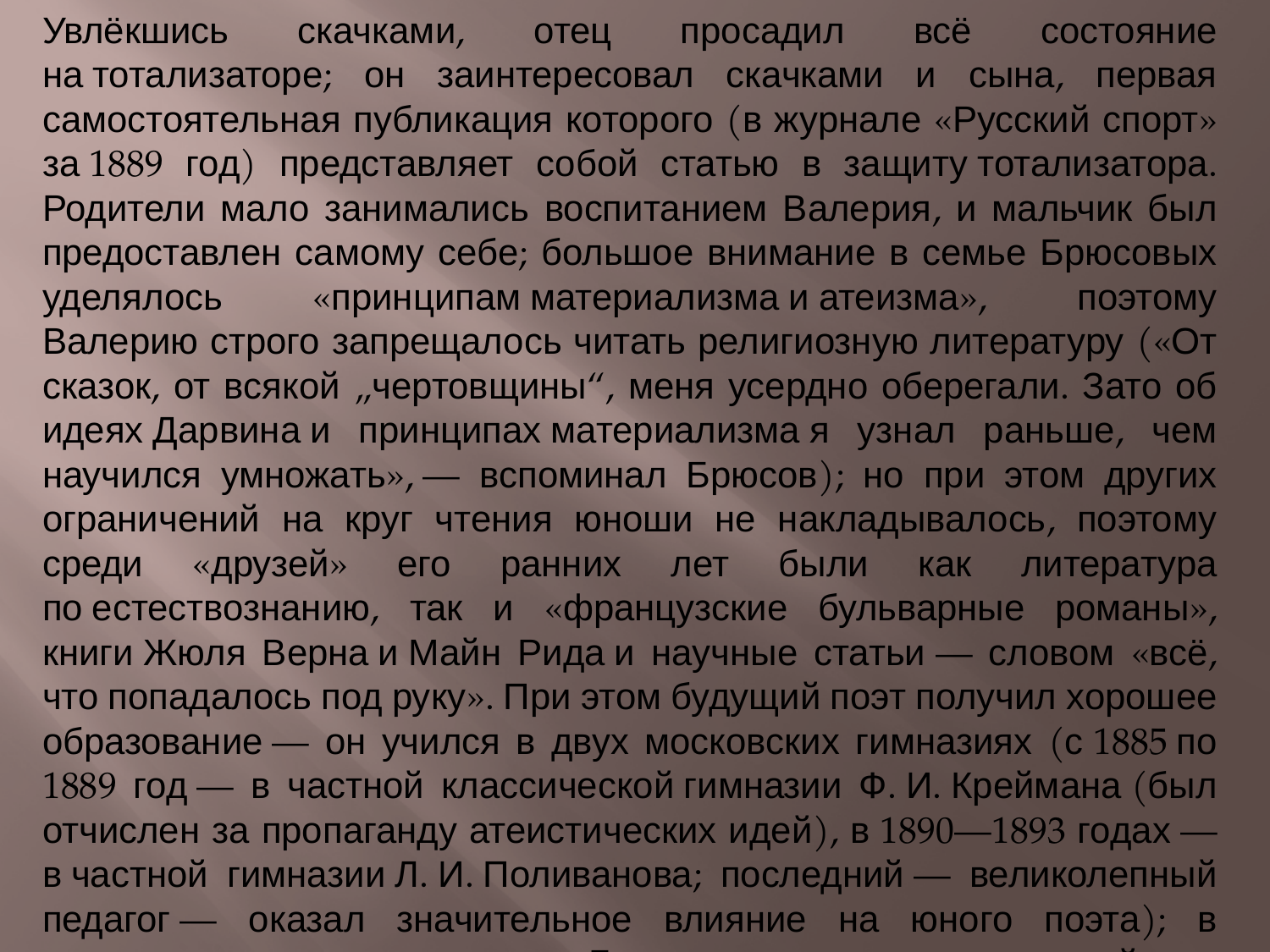

Увлёкшись скачками, отец просадил всё состояние на тотализаторе; он заинтересовал скачками и сына, первая самостоятельная публикация которого (в журнале «Русский спорт» за 1889 год) представляет собой статью в защиту тотализатора. Родители мало занимались воспитанием Валерия, и мальчик был предоставлен самому себе; большое внимание в семье Брюсовых уделялось «принципам материализма и атеизма», поэтому Валерию строго запрещалось читать религиозную литературу («От сказок, от всякой „чертовщины“, меня усердно оберегали. Зато об идеях Дарвина и принципах материализма я узнал раньше, чем научился умножать», — вспоминал Брюсов); но при этом других ограничений на круг чтения юноши не накладывалось, поэтому среди «друзей» его ранних лет были как литература по естествознанию, так и «французские бульварные романы», книги Жюля Верна и Майн Рида и научные статьи — словом «всё, что попадалось под руку». При этом будущий поэт получил хорошее образование — он учился в двух московских гимназиях (с 1885 по 1889 год — в частной классической гимназии Ф. И. Креймана (был отчислен за пропаганду атеистических идей), в 1890—1893 годах — в частной гимназии Л. И. Поливанова; последний — великолепный педагог — оказал значительное влияние на юного поэта); в последние гимназические годы Брюсов увлекался математикой.